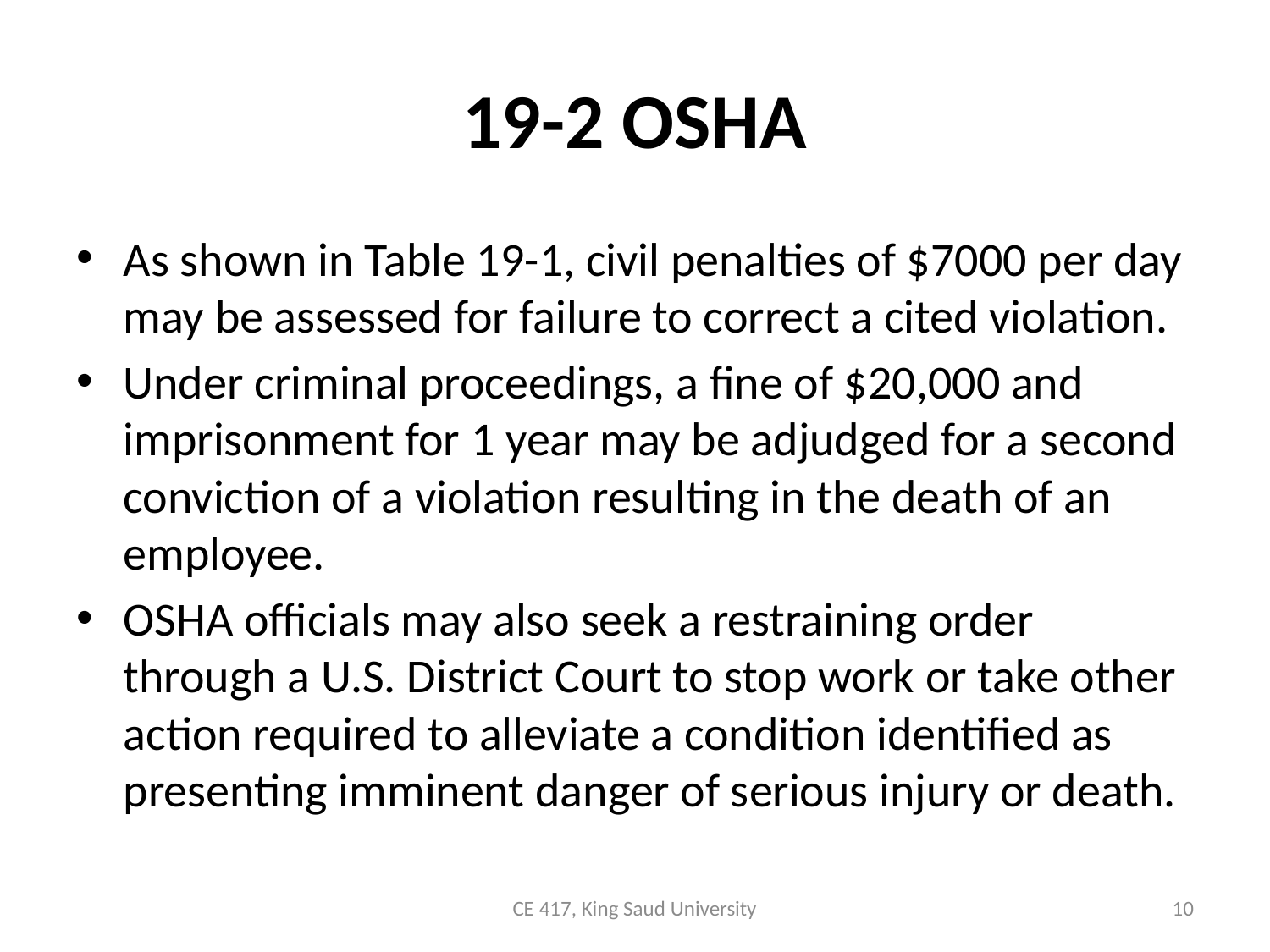

# 19-2 OSHA
As shown in Table 19-1, civil penalties of $7000 per day may be assessed for failure to correct a cited violation.
Under criminal proceedings, a fine of $20,000 and imprisonment for 1 year may be adjudged for a second conviction of a violation resulting in the death of an employee.
OSHA officials may also seek a restraining order through a U.S. District Court to stop work or take other action required to alleviate a condition identified as presenting imminent danger of serious injury or death.
CE 417, King Saud University
10